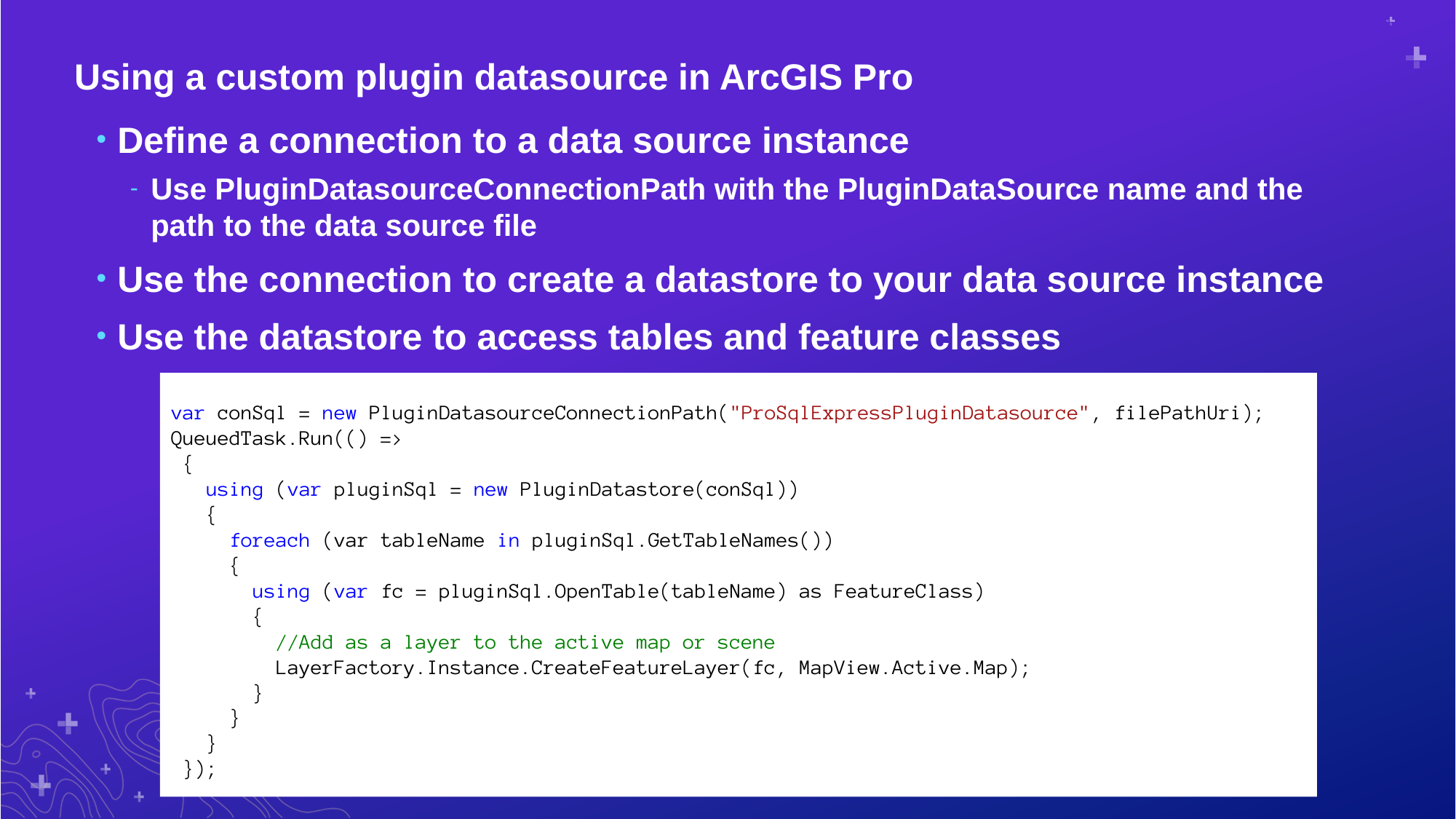

# Using a custom plugin datasource in ArcGIS Pro
Define a connection to a data source instance
Use PluginDatasourceConnectionPath with the PluginDataSource name and the path to the data source file
Use the connection to create a datastore to your data source instance
Use the datastore to access tables and feature classes

 var conSql = new PluginDatasourceConnectionPath("ProSqlExpressPluginDatasource", filePathUri);
 QueuedTask.Run(() =>
  {
    using (var pluginSql = new PluginDatastore(conSql))
    {
      foreach (var tableName in pluginSql.GetTableNames())
      {
        using (var fc = pluginSql.OpenTable(tableName) as FeatureClass)
        {
          //Add as a layer to the active map or scene
          LayerFactory.Instance.CreateFeatureLayer(fc, MapView.Active.Map);
        }
      }
    }
  });